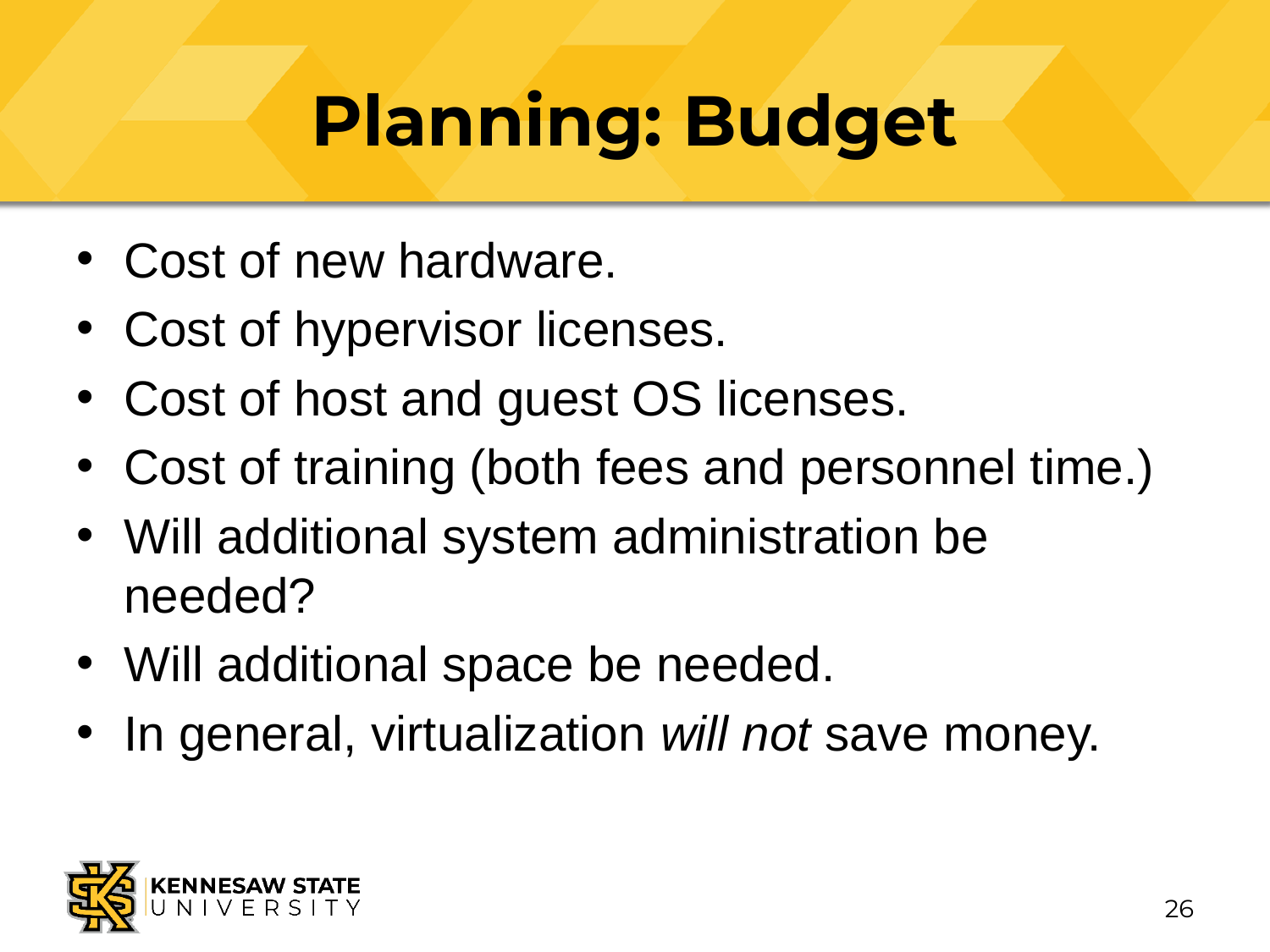

# Planning: Budget
Cost of new hardware.
Cost of hypervisor licenses.
Cost of host and guest OS licenses.
Cost of training (both fees and personnel time.)
Will additional system administration be needed?
Will additional space be needed.
In general, virtualization will not save money.
26